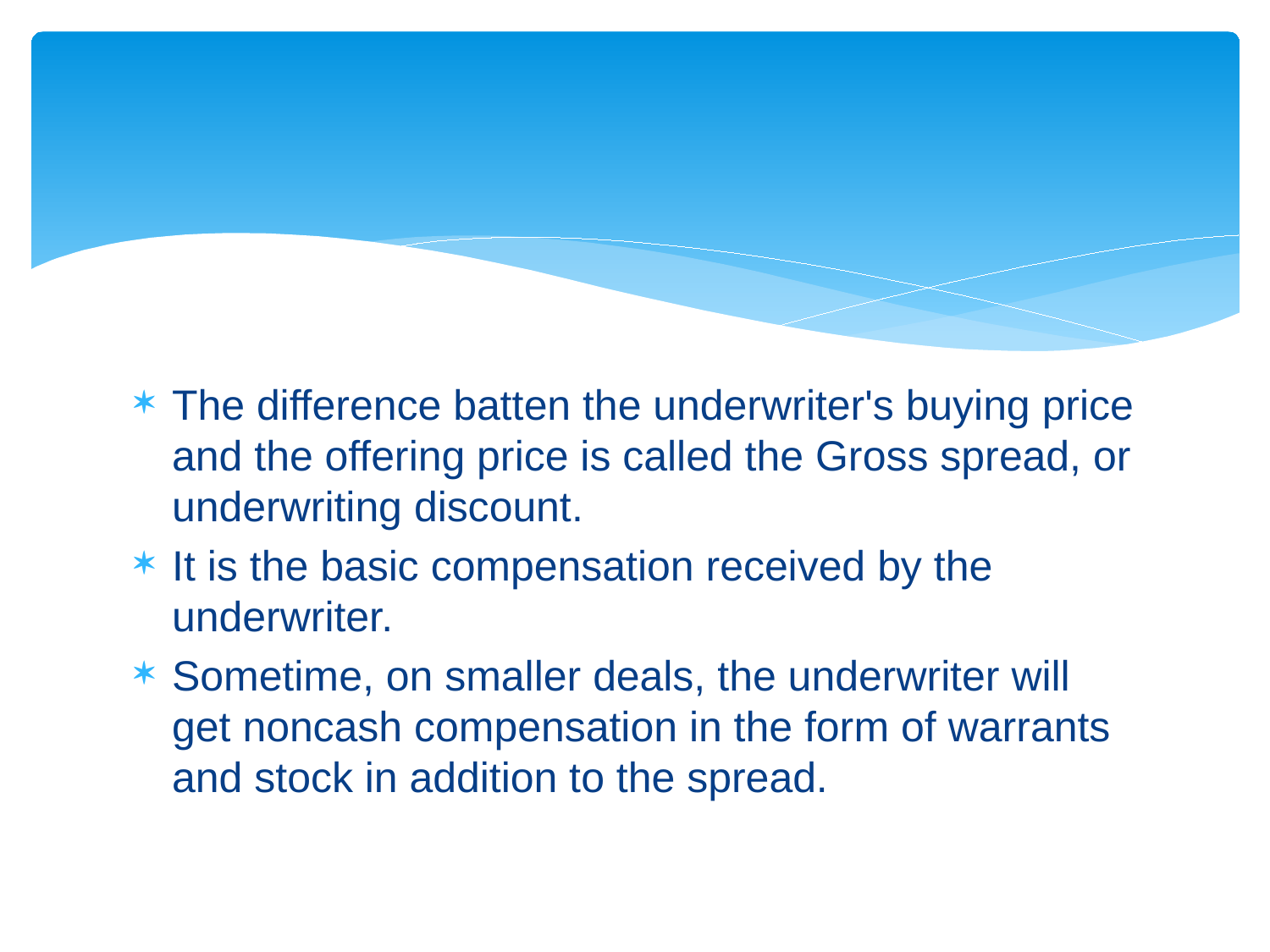

#
The difference batten the underwriter's buying price and the offering price is called the Gross spread, or underwriting discount.
It is the basic compensation received by the underwriter.
Sometime, on smaller deals, the underwriter will get noncash compensation in the form of warrants and stock in addition to the spread.